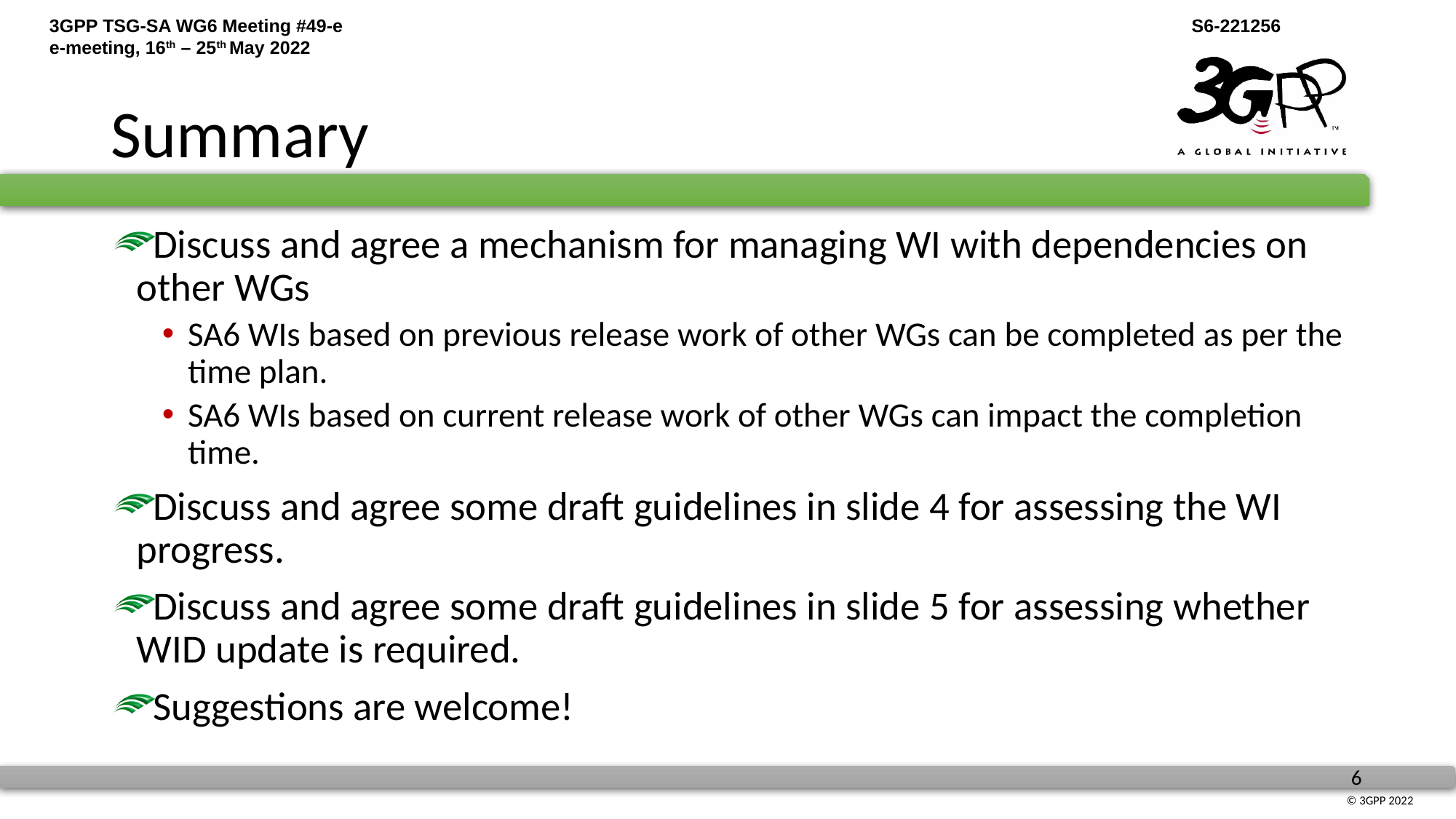

# Summary
Discuss and agree a mechanism for managing WI with dependencies on other WGs
SA6 WIs based on previous release work of other WGs can be completed as per the time plan.
SA6 WIs based on current release work of other WGs can impact the completion time.
Discuss and agree some draft guidelines in slide 4 for assessing the WI progress.
Discuss and agree some draft guidelines in slide 5 for assessing whether WID update is required.
Suggestions are welcome!